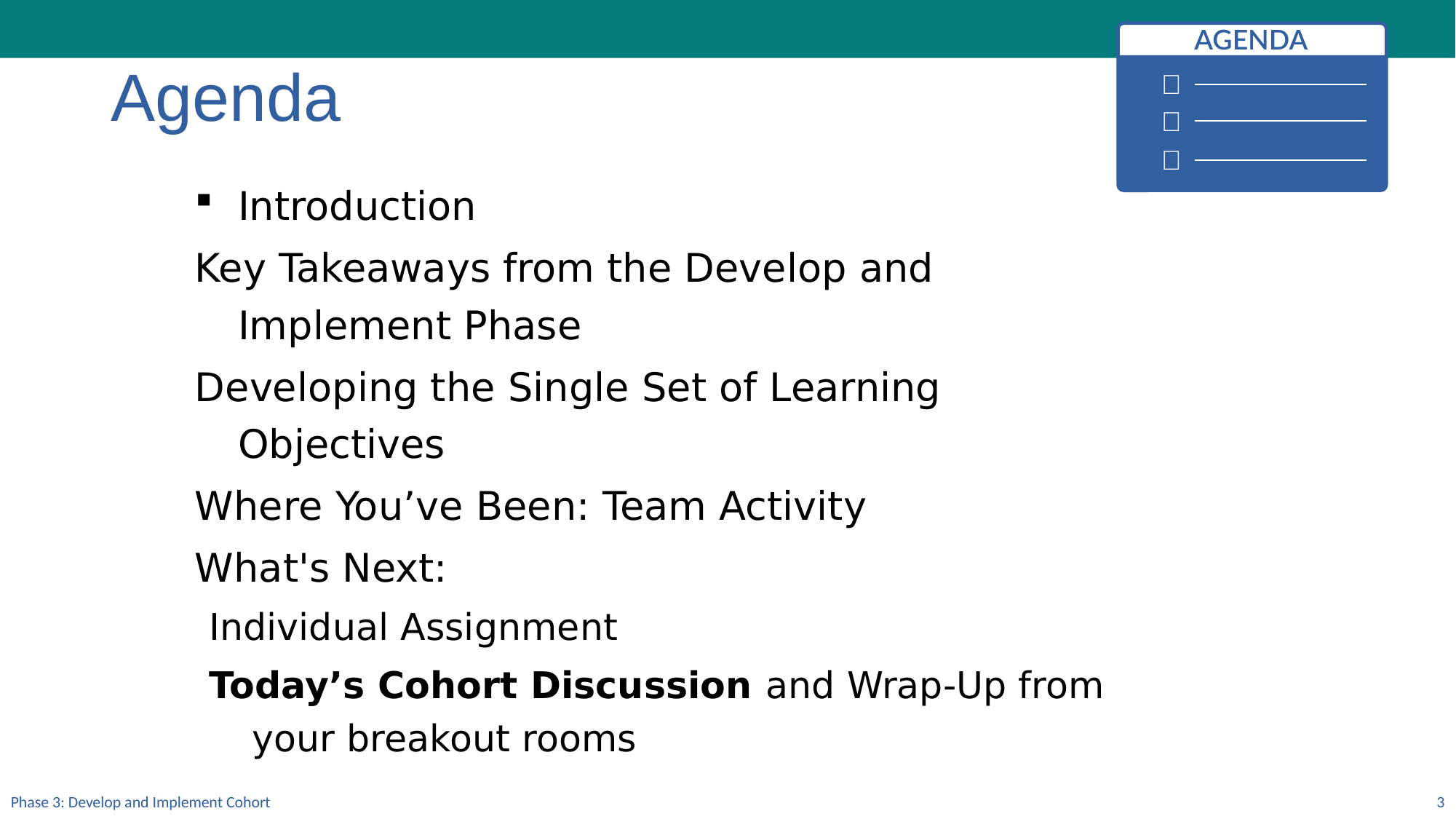

# Agenda
Introduction
Key Takeaways from the Develop and Implement Phase
Developing the Single Set of Learning Objectives
Where You’ve Been: Team Activity
What's Next:
Individual Assignment
Today’s Cohort Discussion and Wrap-Up from your breakout rooms
Phase 3: Develop and Implement Cohort
3